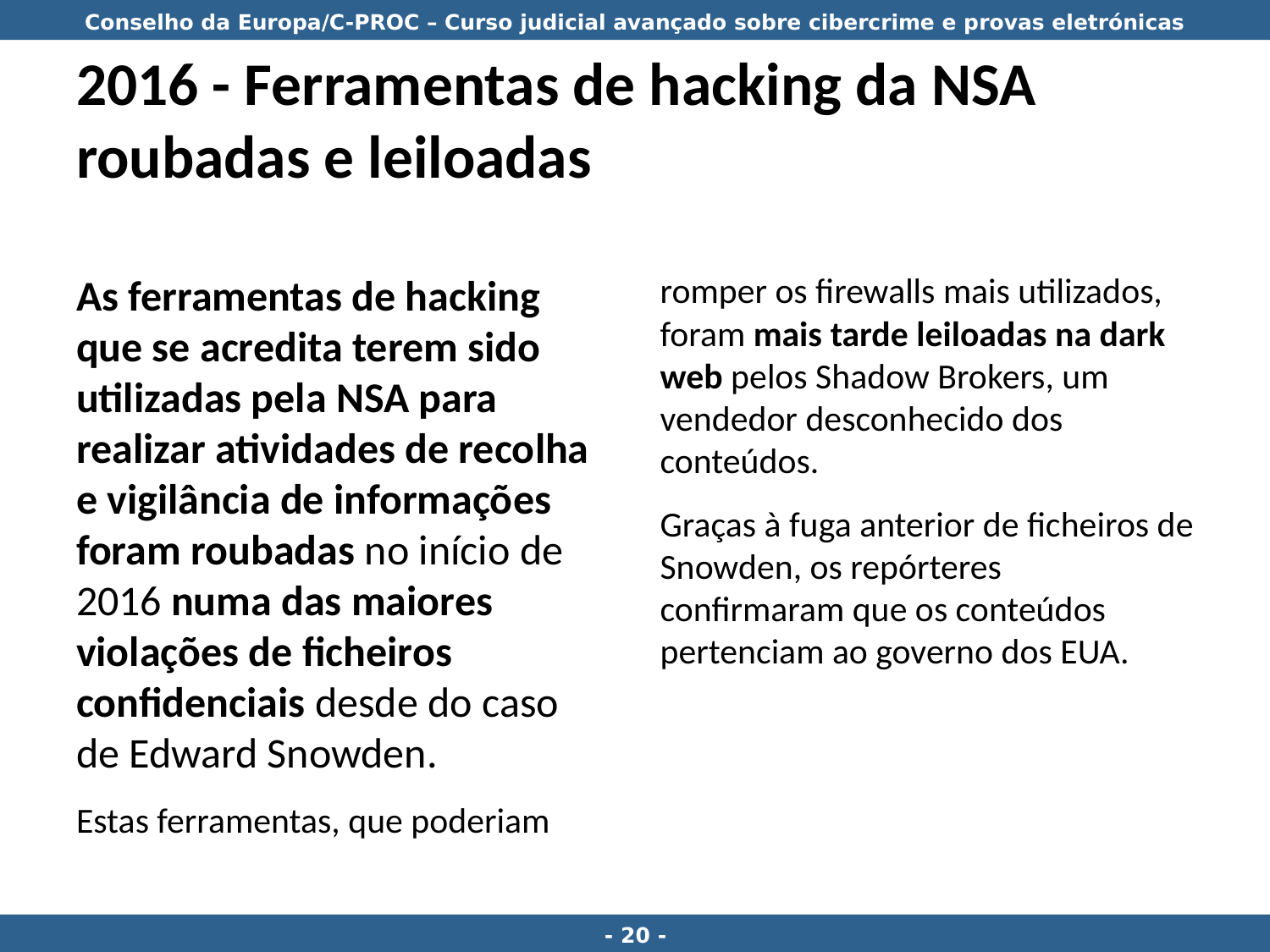

# 2016 - Ferramentas de hacking da NSA roubadas e leiloadas
As ferramentas de hacking que se acredita terem sido utilizadas pela NSA para realizar atividades de recolha e vigilância de informações foram roubadas no início de 2016 numa das maiores violações de ficheiros confidenciais desde do caso de Edward Snowden.
Estas ferramentas, que poderiam romper os firewalls mais utilizados, foram mais tarde leiloadas na dark web pelos Shadow Brokers, um vendedor desconhecido dos conteúdos.
Graças à fuga anterior de ficheiros de Snowden, os repórteres confirmaram que os conteúdos pertenciam ao governo dos EUA.